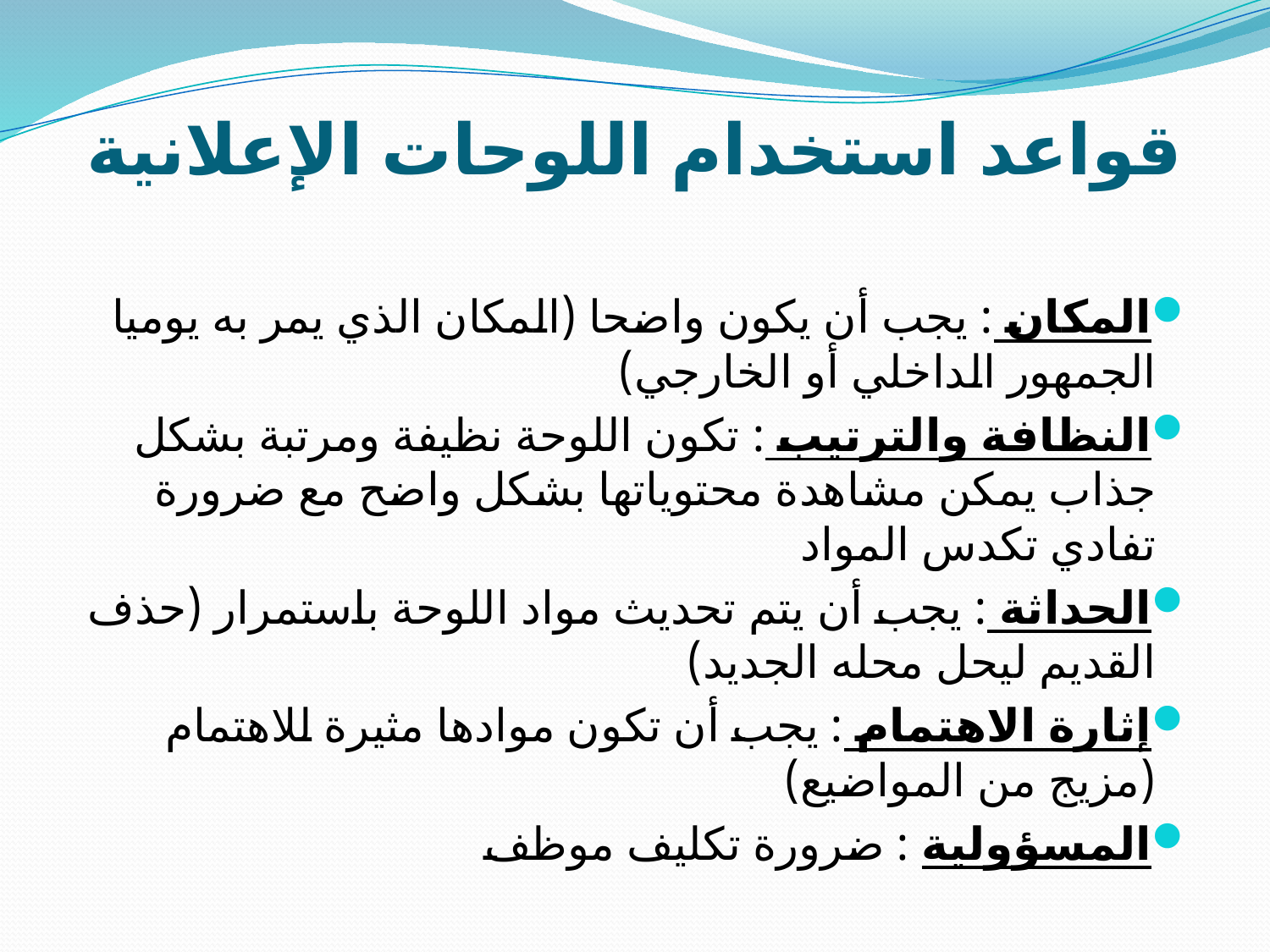

# قواعد استخدام اللوحات الإعلانية

المكان : يجب أن يكون واضحا (المكان الذي يمر به يوميا الجمهور الداخلي أو الخارجي)
النظافة والترتيب : تكون اللوحة نظيفة ومرتبة بشكل جذاب يمكن مشاهدة محتوياتها بشكل واضح مع ضرورة تفادي تكدس المواد
الحداثة : يجب أن يتم تحديث مواد اللوحة باستمرار (حذف القديم ليحل محله الجديد)
إثارة الاهتمام : يجب أن تكون موادها مثيرة للاهتمام (مزيج من المواضيع)
المسؤولية : ضرورة تكليف موظف